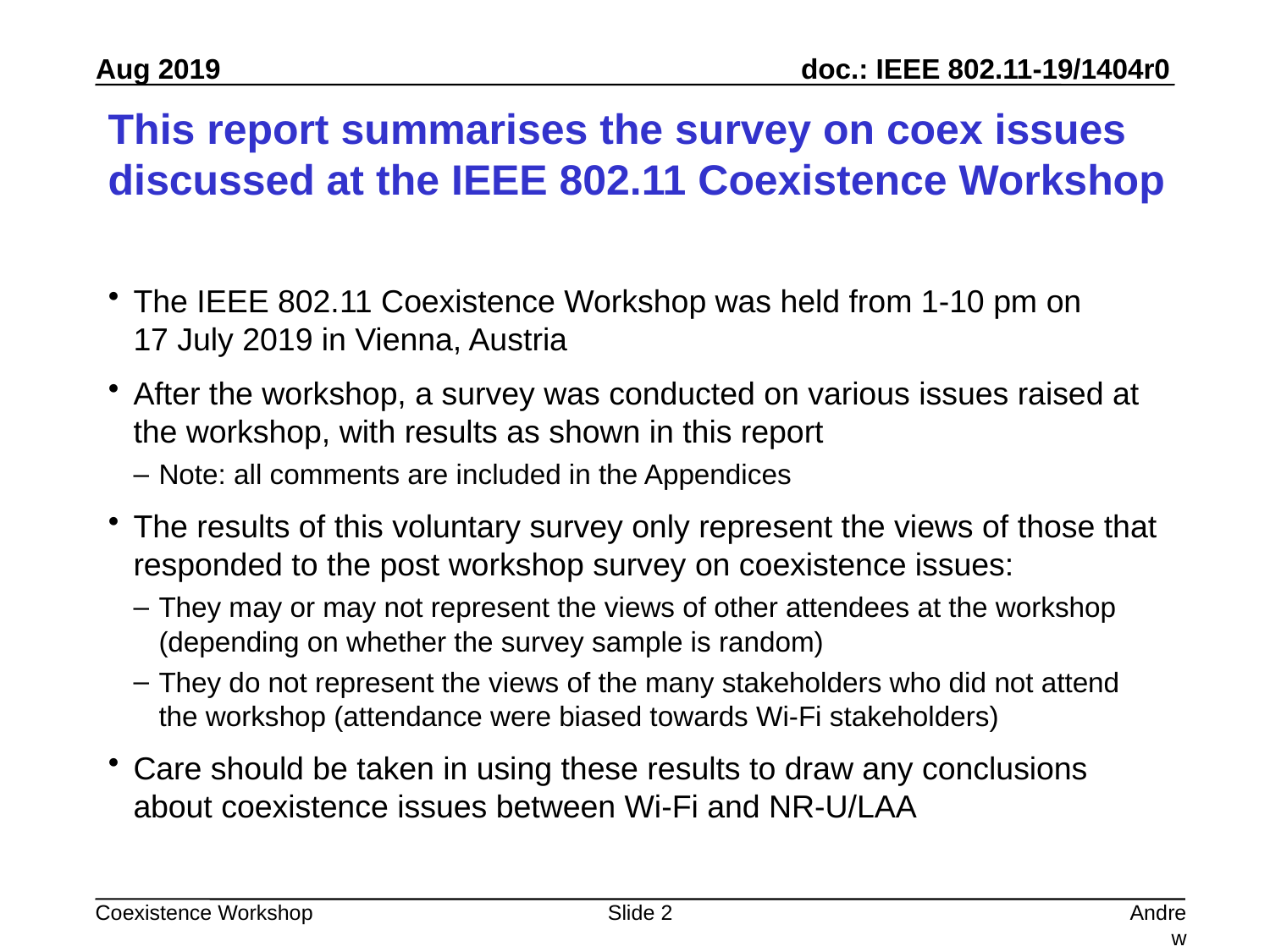

# This report summarises the survey on coex issues discussed at the IEEE 802.11 Coexistence Workshop
The IEEE 802.11 Coexistence Workshop was held from 1-10 pm on
17 July 2019 in Vienna, Austria
After the workshop, a survey was conducted on various issues raised at the workshop, with results as shown in this report
Note: all comments are included in the Appendices
The results of this voluntary survey only represent the views of those that responded to the post workshop survey on coexistence issues:
They may or may not represent the views of other attendees at the workshop (depending on whether the survey sample is random)
They do not represent the views of the many stakeholders who did not attend the workshop (attendance were biased towards Wi-Fi stakeholders)
Care should be taken in using these results to draw any conclusions about coexistence issues between Wi-Fi and NR-U/LAA
Slide 2
Andrew Myles, Cisco